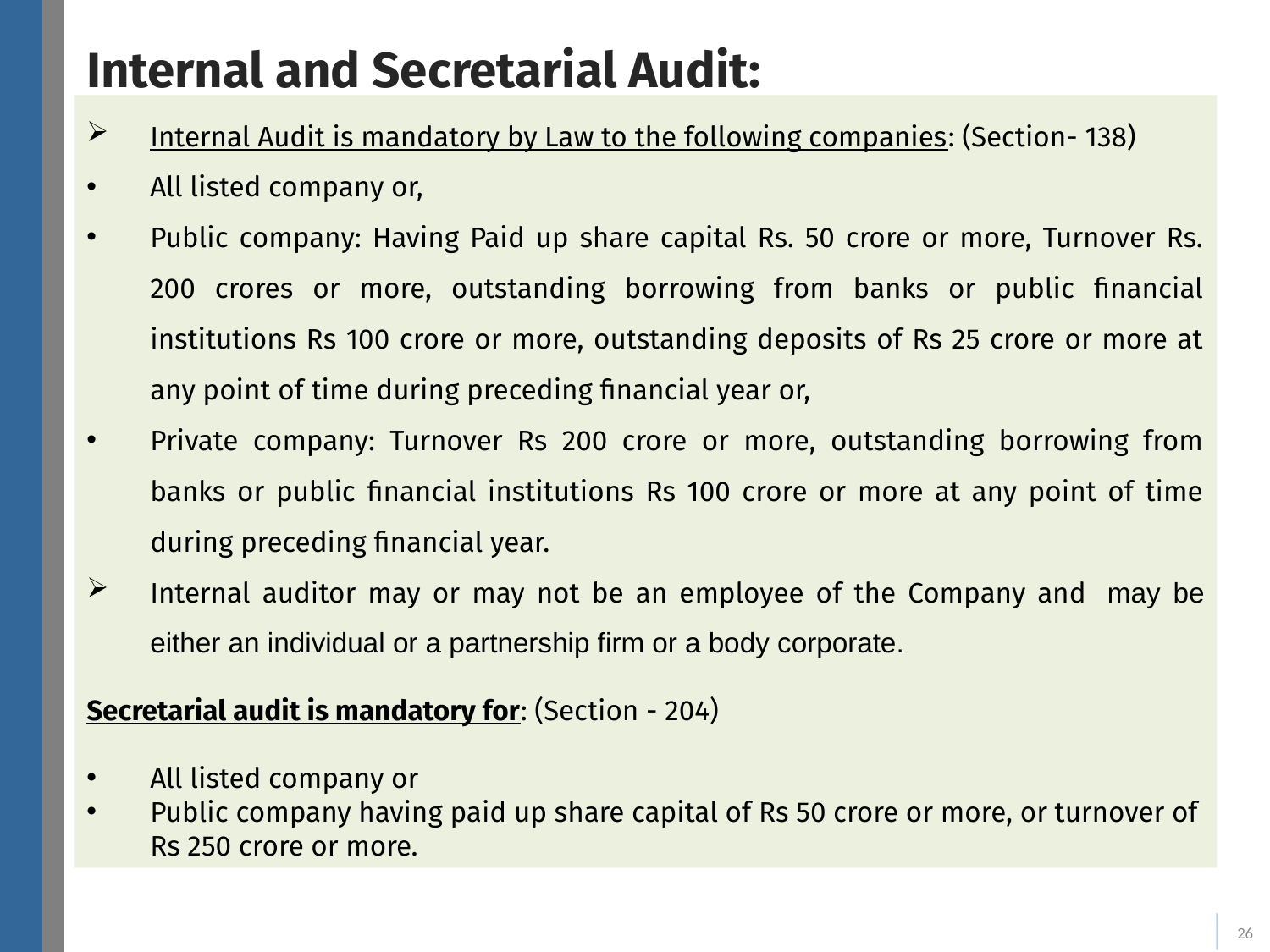

# Internal and Secretarial Audit:
Internal Audit is mandatory by Law to the following companies: (Section- 138)
All listed company or,
Public company: Having Paid up share capital Rs. 50 crore or more, Turnover Rs. 200 crores or more, outstanding borrowing from banks or public financial institutions Rs 100 crore or more, outstanding deposits of Rs 25 crore or more at any point of time during preceding financial year or,
Private company: Turnover Rs 200 crore or more, outstanding borrowing from banks or public financial institutions Rs 100 crore or more at any point of time during preceding financial year.
Internal auditor may or may not be an employee of the Company and  may be either an individual or a partnership firm or a body corporate.

Secretarial audit is mandatory for: (Section - 204)

All listed company or
Public company having paid up share capital of Rs 50 crore or more, or turnover of Rs 250 crore or more.
26